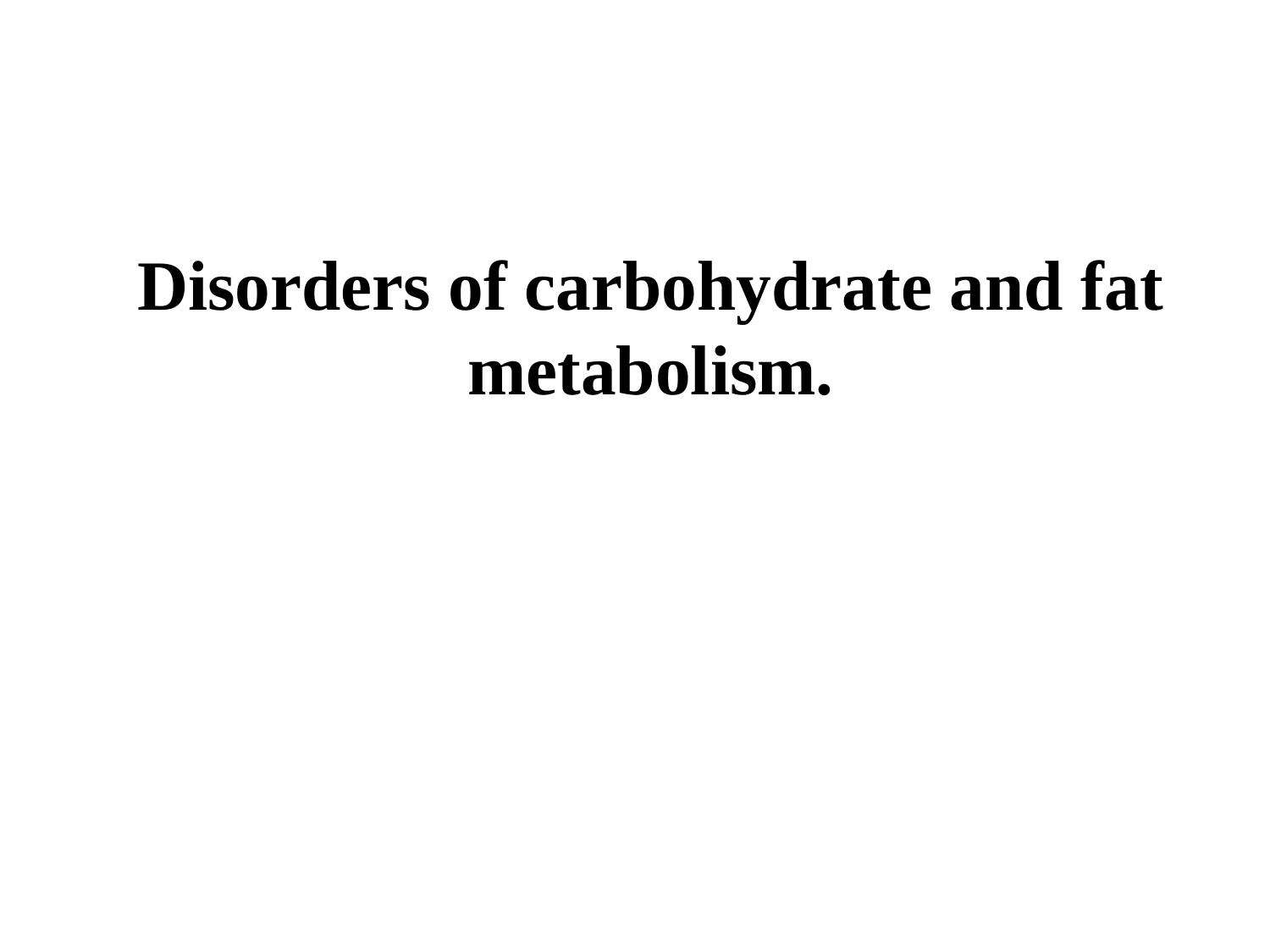

# Disorders of carbohydrate and fat metabolism.